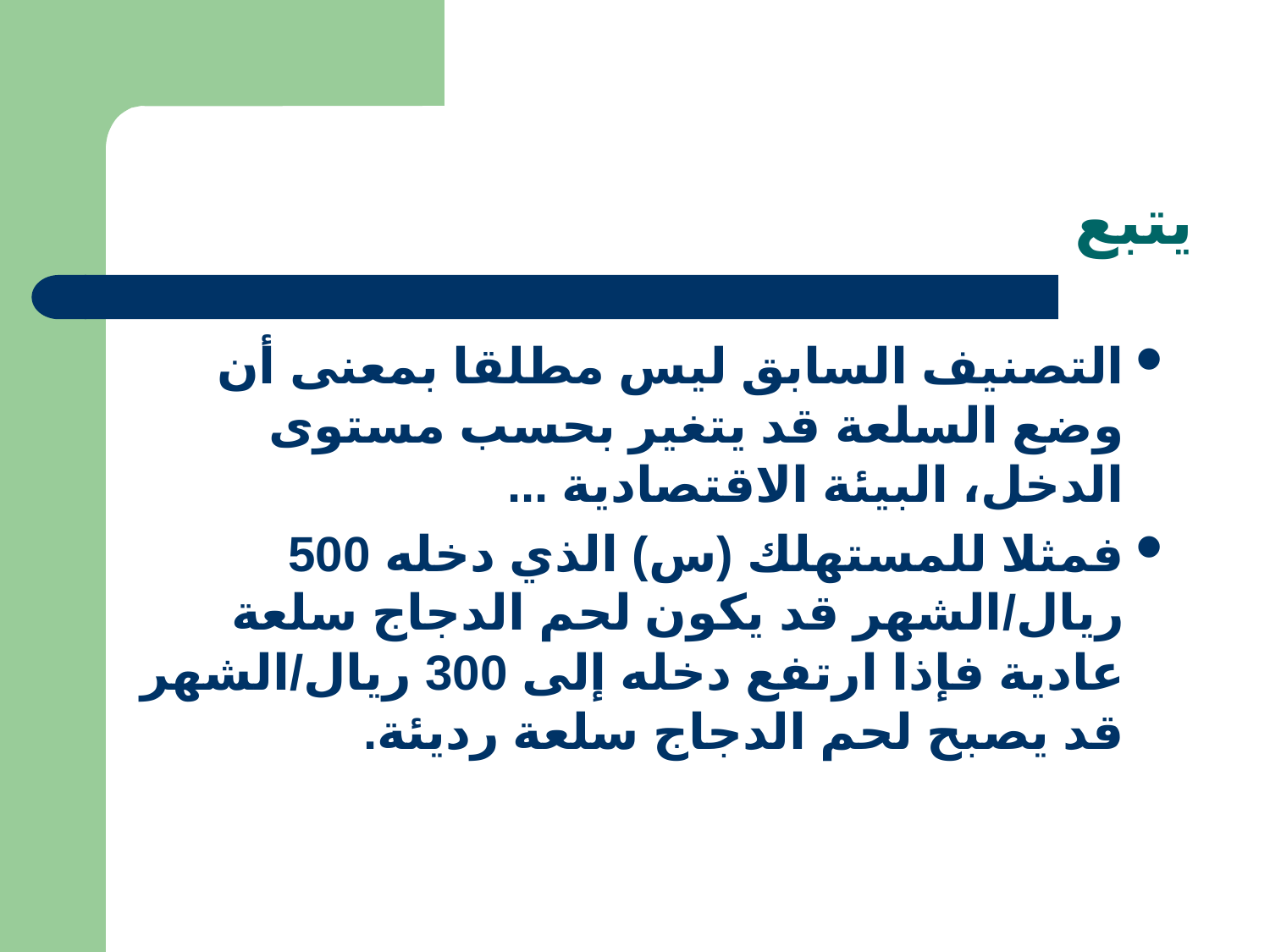

# يتبع
التصنيف السابق ليس مطلقا بمعنى أن وضع السلعة قد يتغير بحسب مستوى الدخل، البيئة الاقتصادية ...
فمثلا للمستهلك (س) الذي دخله 500 ريال/الشهر قد يكون لحم الدجاج سلعة عادية فإذا ارتفع دخله إلى 300 ريال/الشهر قد يصبح لحم الدجاج سلعة رديئة.